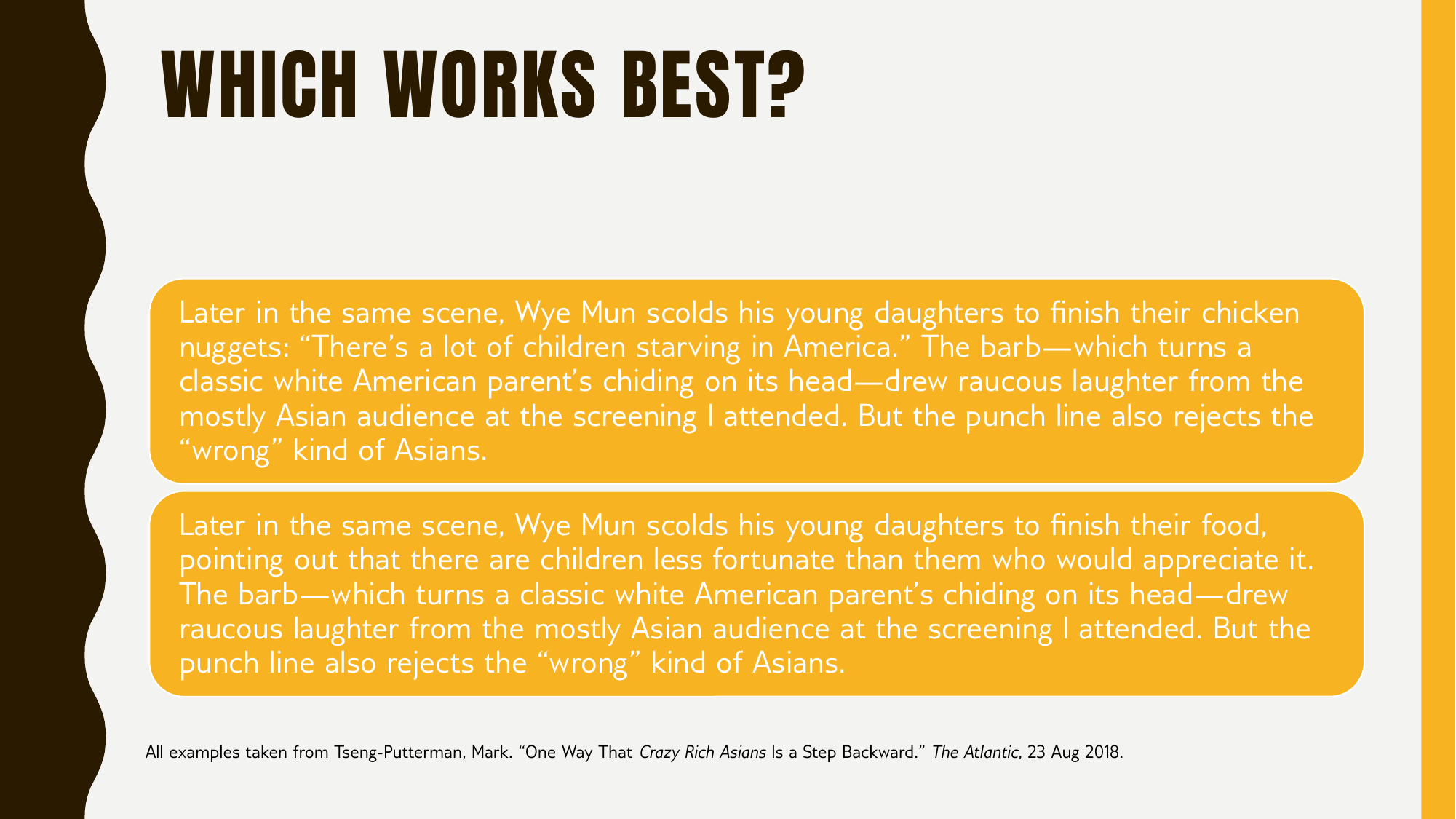

# Which works best?
Later in the same scene, Wye Mun scolds his young daughters to finish their chicken nuggets: “There’s a lot of children starving in America.” The barb—which turns a classic white American parent’s chiding on its head—drew raucous laughter from the mostly Asian audience at the screening I attended. But the punch line also rejects the “wrong” kind of Asians.
Later in the same scene, Wye Mun scolds his young daughters to finish their food, pointing out that there are children less fortunate than them who would appreciate it. The barb—which turns a classic white American parent’s chiding on its head—drew raucous laughter from the mostly Asian audience at the screening I attended. But the punch line also rejects the “wrong” kind of Asians.
All examples taken from Tseng-Putterman, Mark. “One Way That Crazy Rich Asians Is a Step Backward.” The Atlantic, 23 Aug 2018.